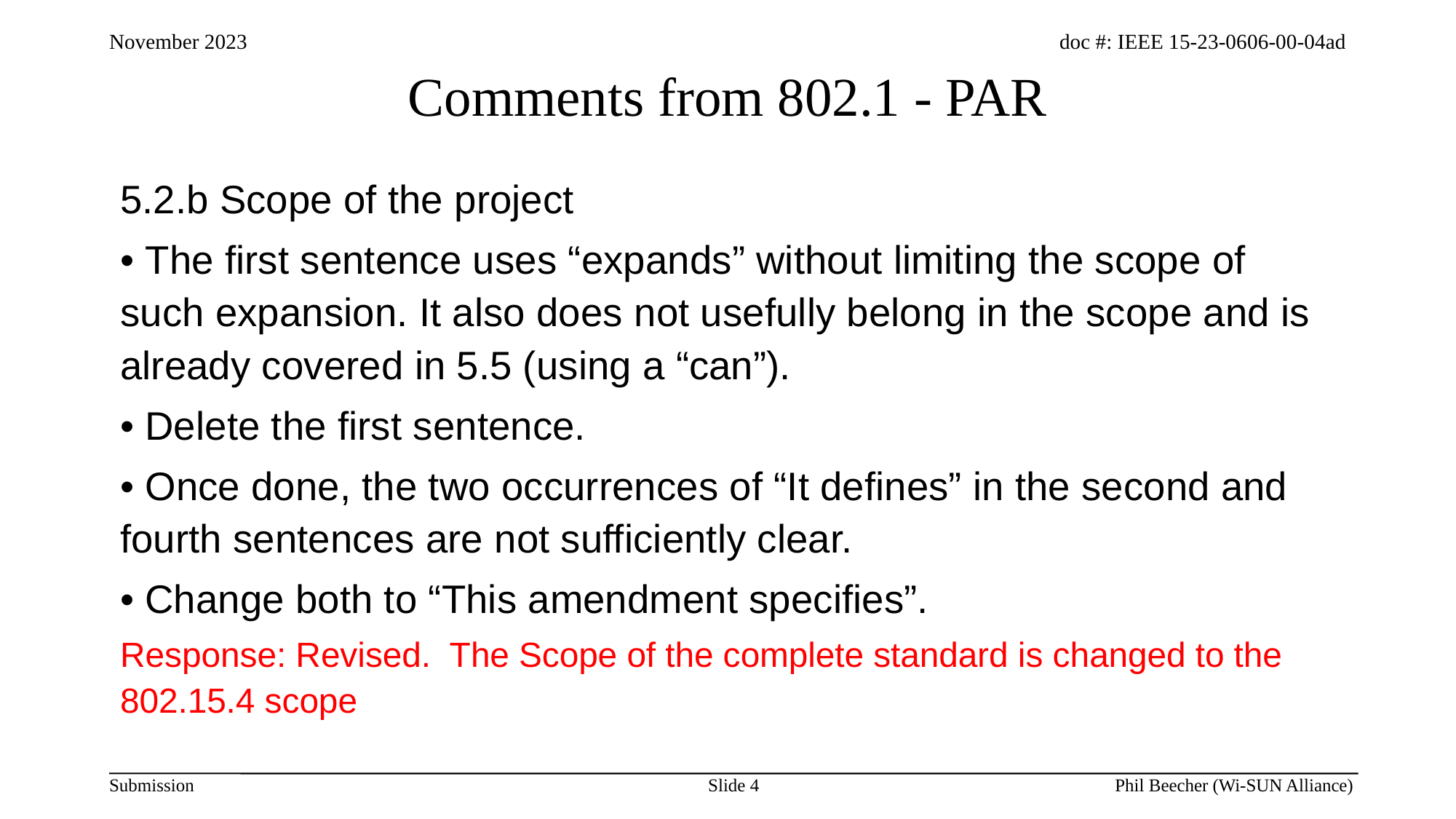

# Comments from 802.1 - PAR
5.2.b Scope of the project
• The first sentence uses “expands” without limiting the scope of such expansion. It also does not usefully belong in the scope and is already covered in 5.5 (using a “can”).
• Delete the first sentence.
• Once done, the two occurrences of “It defines” in the second and fourth sentences are not sufficiently clear.
• Change both to “This amendment specifies”.
Response: Revised.  The Scope of the complete standard is changed to the 802.15.4 scope
Slide 4
Phil Beecher (Wi-SUN Alliance)